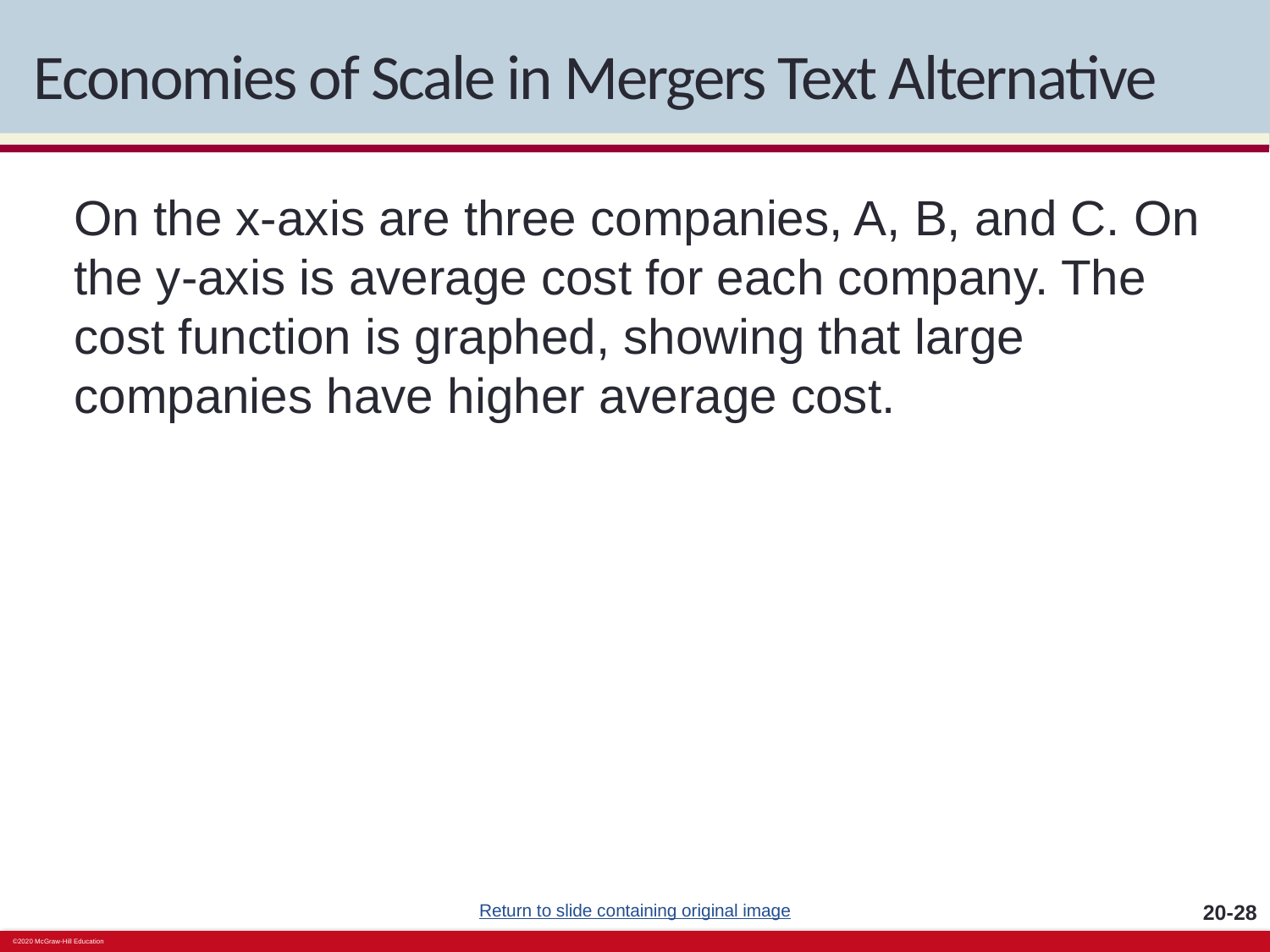

# Economies of Scale in Mergers Text Alternative
On the x-axis are three companies, A, B, and C. On the y-axis is average cost for each company. The cost function is graphed, showing that large companies have higher average cost.
Return to slide containing original image